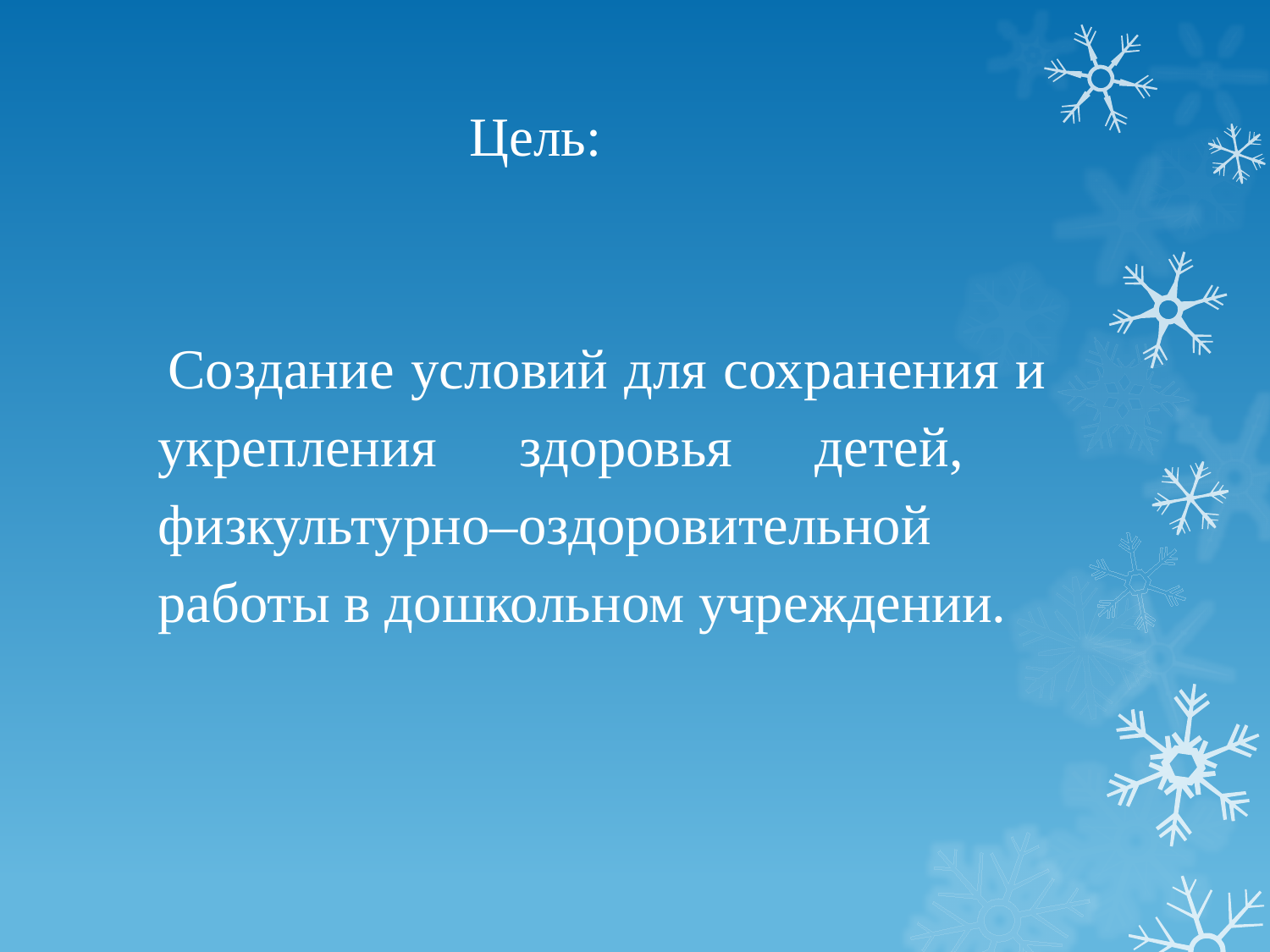

# Цель:
 Создание условий для сохранения и укрепления здоровья детей,  физкультурно–оздоровительной работы в дошкольном учреждении.